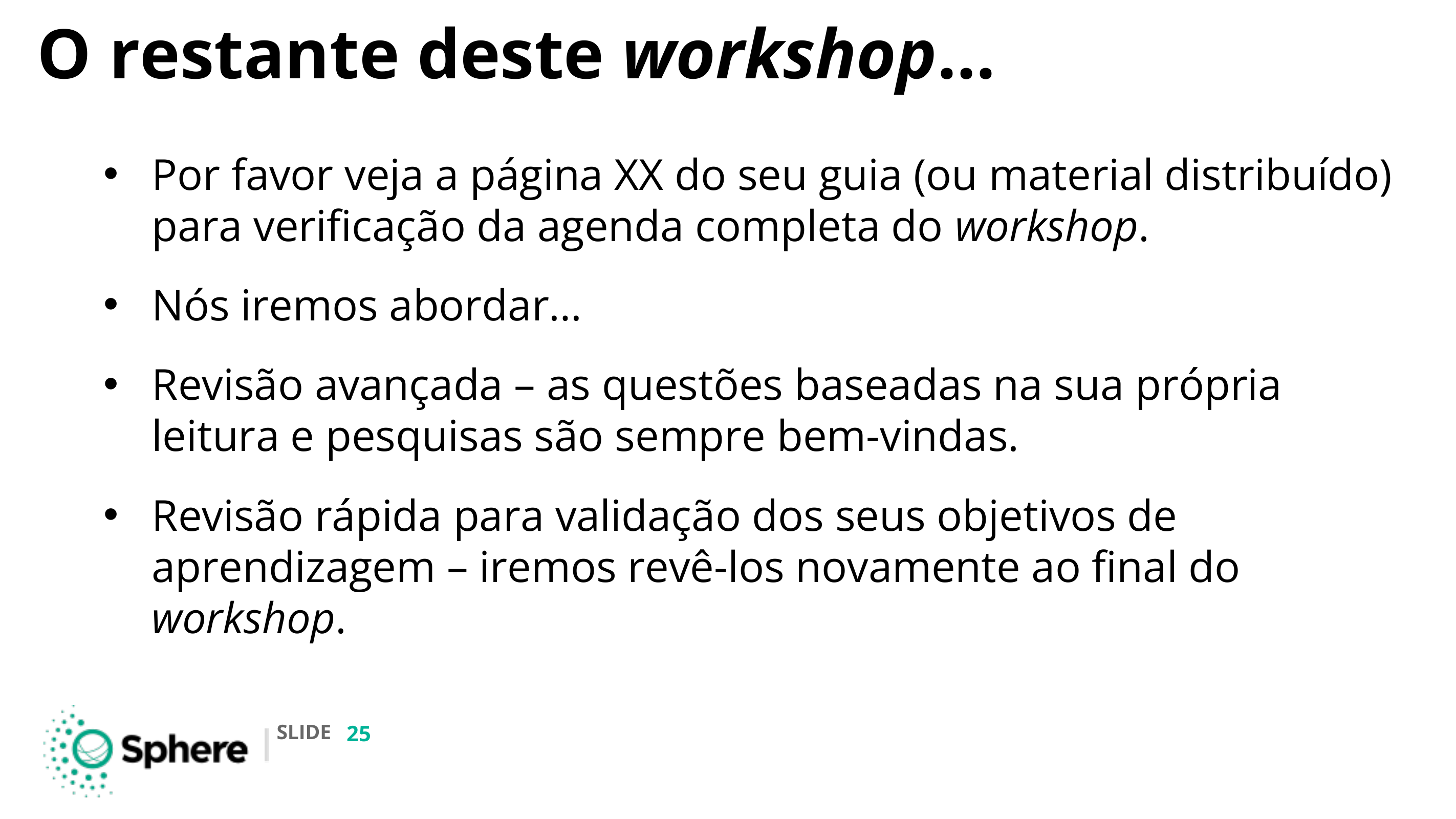

# O restante deste workshop…
Por favor veja a página XX do seu guia (ou material distribuído) para verificação da agenda completa do workshop.
Nós iremos abordar…
Revisão avançada – as questões baseadas na sua própria leitura e pesquisas são sempre bem-vindas.
Revisão rápida para validação dos seus objetivos de aprendizagem – iremos revê-los novamente ao final do workshop.
25